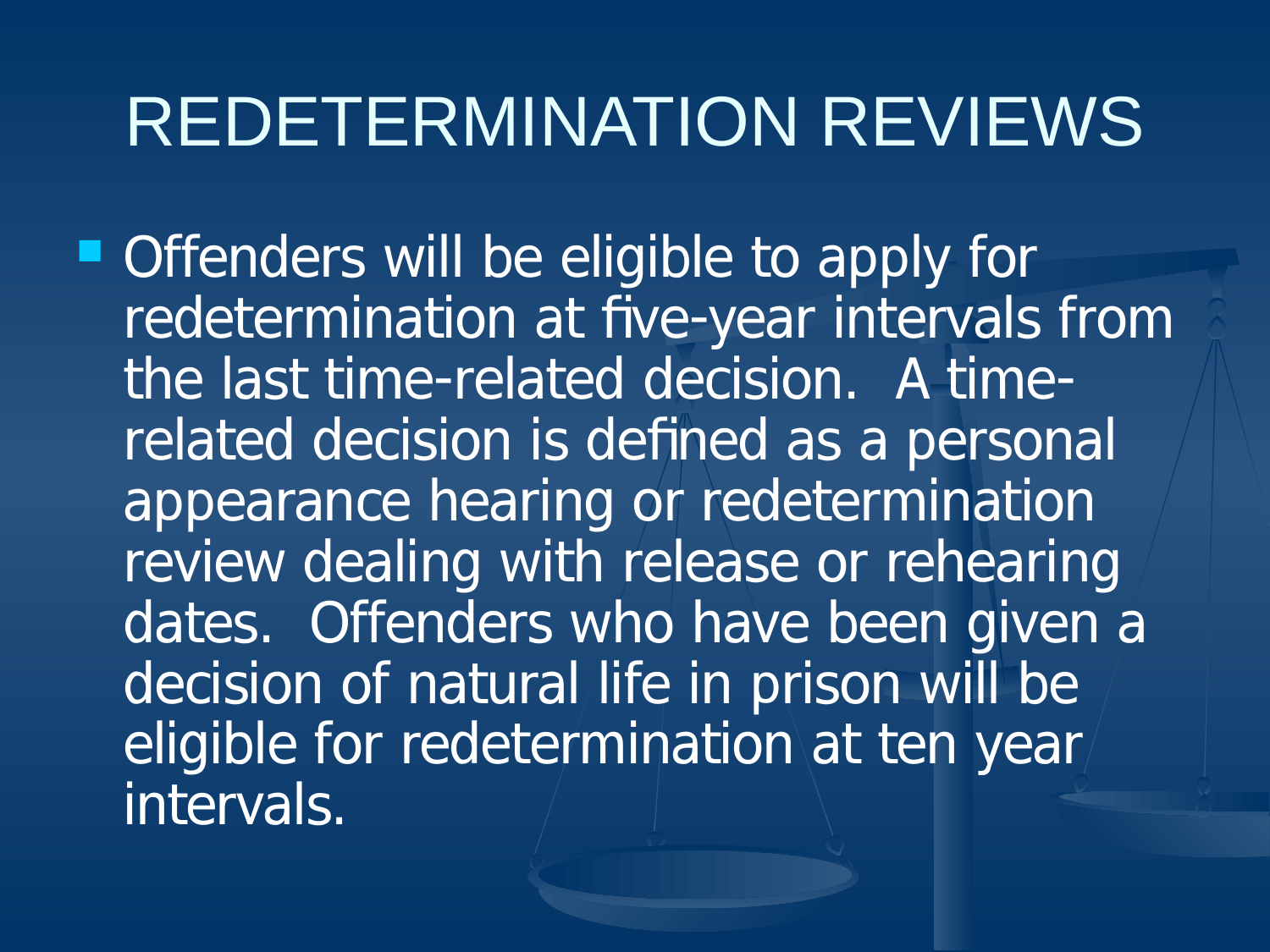

# REDETERMINATION REVIEWS
Offenders will be eligible to apply for redetermination at five-year intervals from the last time-related decision.  A time-related decision is defined as a personal appearance hearing or redetermination review dealing with release or rehearing dates.  Offenders who have been given a decision of natural life in prison will be eligible for redetermination at ten year intervals.